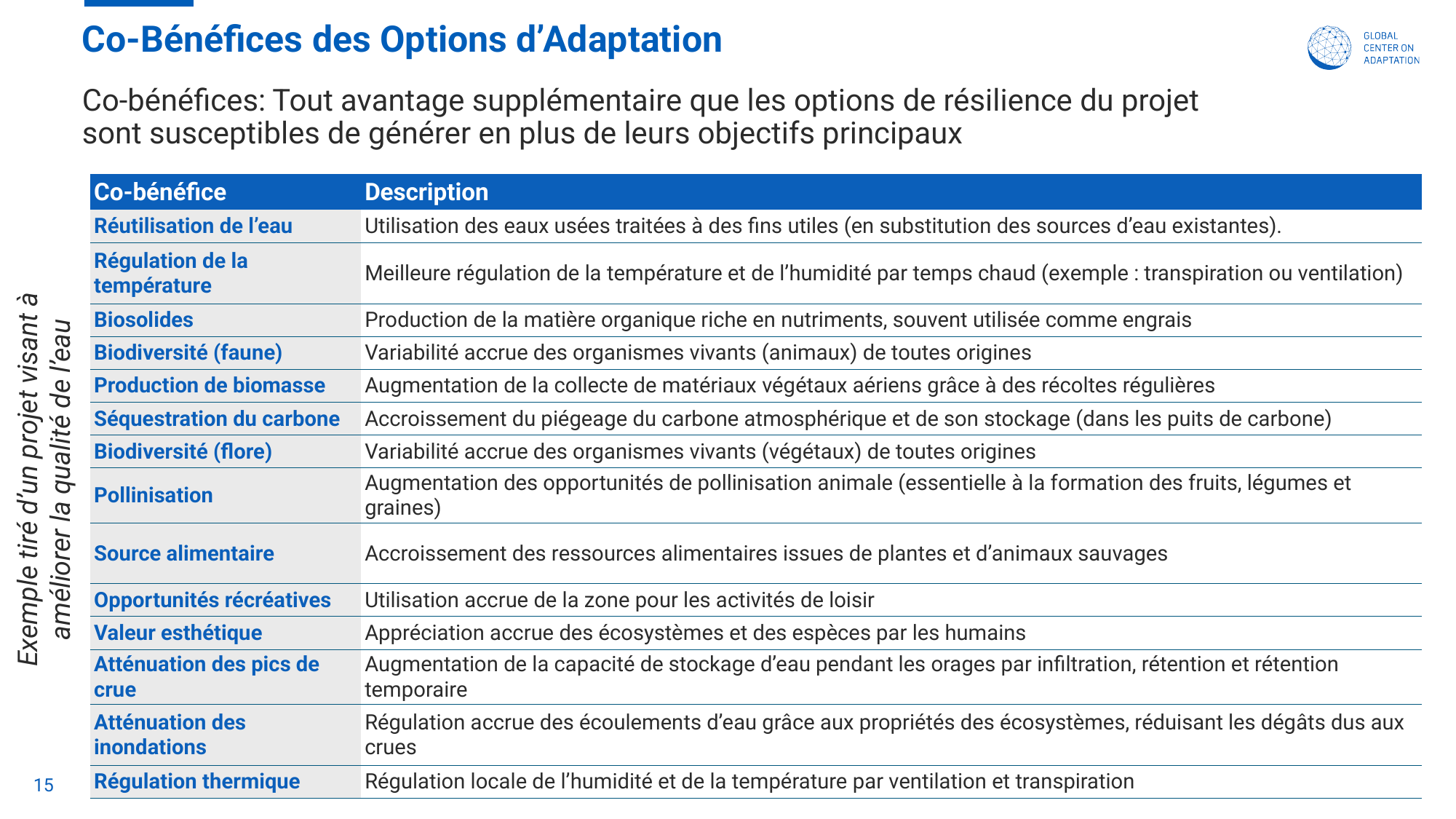

Co-Bénéfices des Options d’Adaptation
Co-bénéfices: Tout avantage supplémentaire que les options de résilience du projet sont susceptibles de générer en plus de leurs objectifs principaux
| Co-bénéfice | Description |
| --- | --- |
| Réutilisation de l’eau | Utilisation des eaux usées traitées à des fins utiles (en substitution des sources d’eau existantes). |
| Régulation de la température | Meilleure régulation de la température et de l’humidité par temps chaud (exemple : transpiration ou ventilation) |
| Biosolides | Production de la matière organique riche en nutriments, souvent utilisée comme engrais |
| Biodiversité (faune) | Variabilité accrue des organismes vivants (animaux) de toutes origines |
| Production de biomasse | Augmentation de la collecte de matériaux végétaux aériens grâce à des récoltes régulières |
| Séquestration du carbone | Accroissement du piégeage du carbone atmosphérique et de son stockage (dans les puits de carbone) |
| Biodiversité (flore) | Variabilité accrue des organismes vivants (végétaux) de toutes origines |
| Pollinisation | Augmentation des opportunités de pollinisation animale (essentielle à la formation des fruits, légumes et graines) |
| Source alimentaire | Accroissement des ressources alimentaires issues de plantes et d’animaux sauvages |
| Opportunités récréatives | Utilisation accrue de la zone pour les activités de loisir |
| Valeur esthétique | Appréciation accrue des écosystèmes et des espèces par les humains |
| Atténuation des pics de crue | Augmentation de la capacité de stockage d’eau pendant les orages par infiltration, rétention et rétention temporaire |
| Atténuation des inondations | Régulation accrue des écoulements d’eau grâce aux propriétés des écosystèmes, réduisant les dégâts dus aux crues |
| Régulation thermique | Régulation locale de l’humidité et de la température par ventilation et transpiration |
Exemple tiré d’un projet visant à améliorer la qualité de l’eau